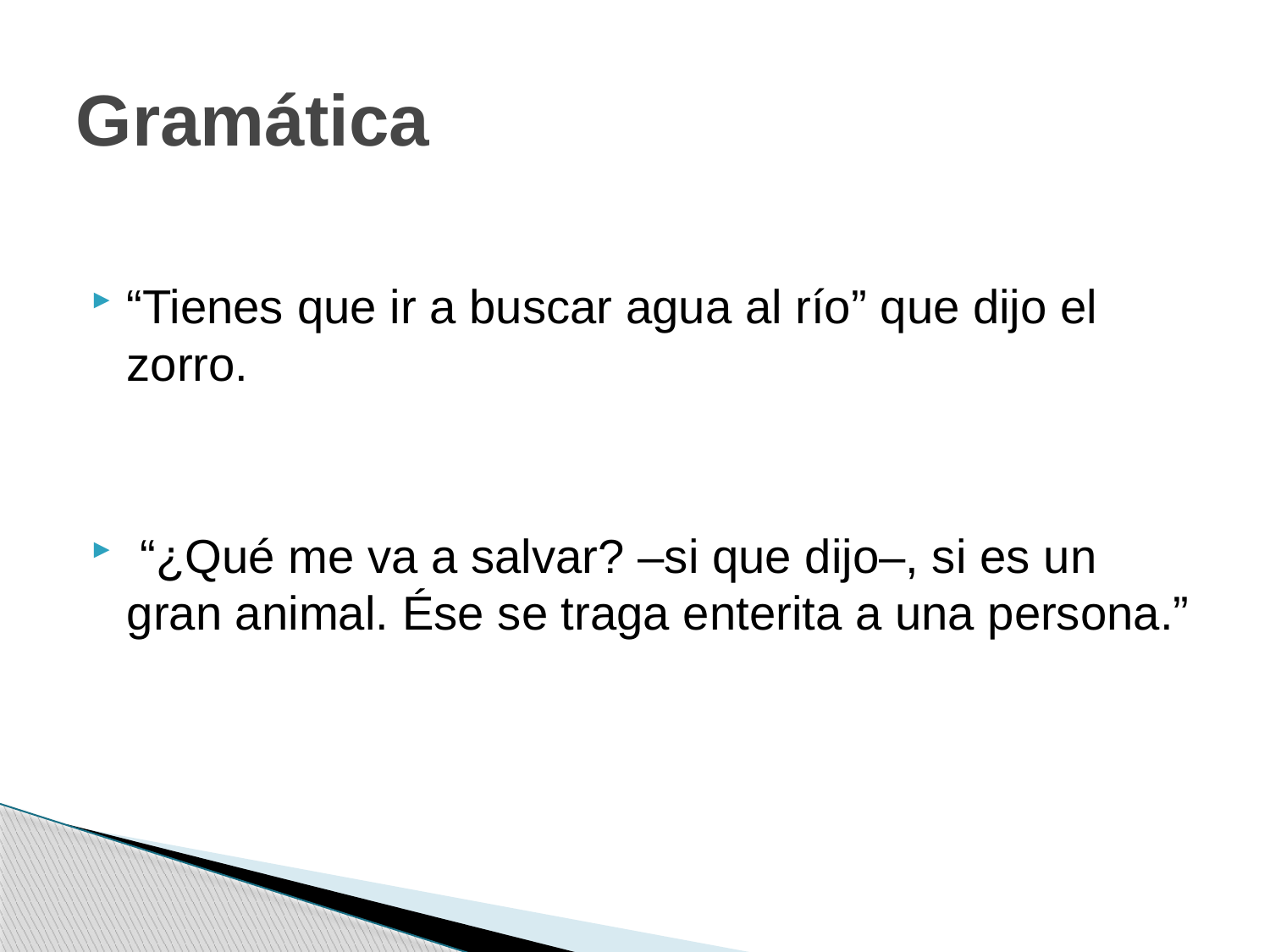

# Gramática

“Tienes que ir a buscar agua al río” que dijo el zorro.

 “¿Qué me va a salvar? –si que dijo–, si es un gran animal. Ése se traga enterita a una persona.”